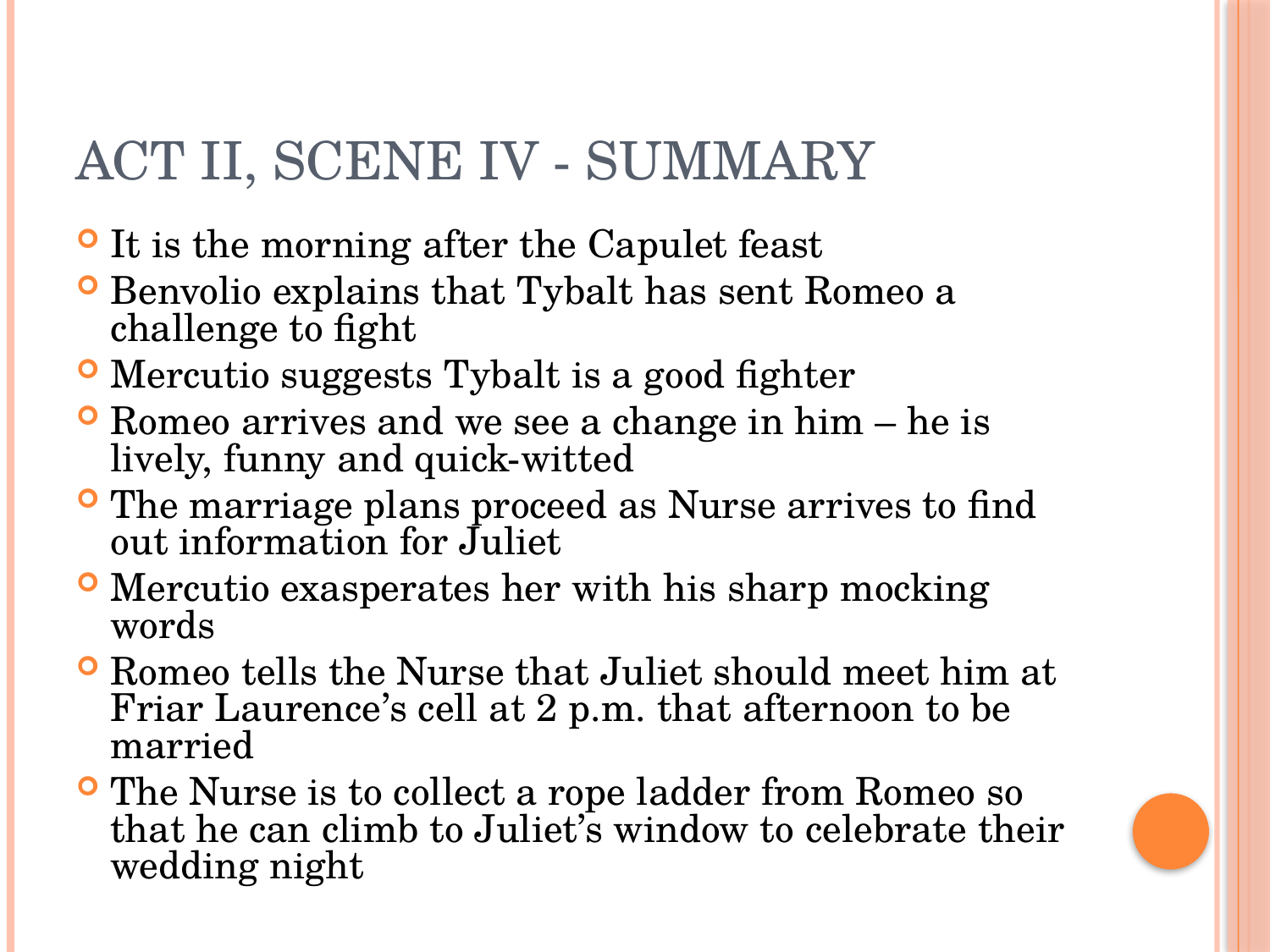

# Act II, Scene iv - Summary
It is the morning after the Capulet feast
Benvolio explains that Tybalt has sent Romeo a challenge to fight
Mercutio suggests Tybalt is a good fighter
Romeo arrives and we see a change in him – he is lively, funny and quick-witted
The marriage plans proceed as Nurse arrives to find out information for Juliet
Mercutio exasperates her with his sharp mocking words
Romeo tells the Nurse that Juliet should meet him at Friar Laurence’s cell at 2 p.m. that afternoon to be married
The Nurse is to collect a rope ladder from Romeo so that he can climb to Juliet’s window to celebrate their wedding night